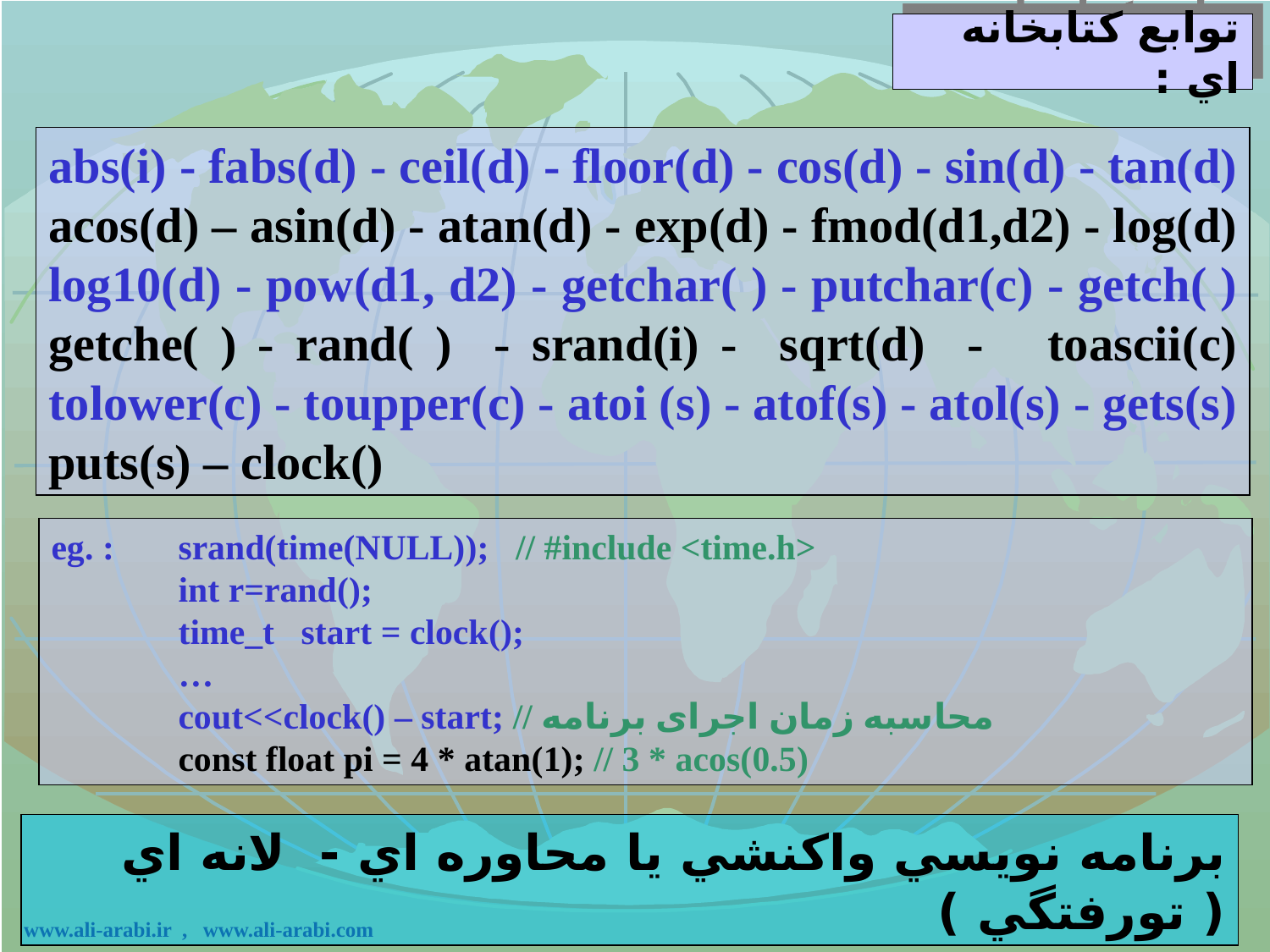

# توابع كتابخانه اي :
abs(i) - fabs(d) - ceil(d) - floor(d) - cos(d) - sin(d) - tan(d) acos(d) – asin(d) - atan(d) - exp(d) - fmod(d1,d2) - log(d) log10(d) - pow(d1, d2) - getchar( ) - putchar(c) - getch( ) getche( ) - rand( )  - srand(i) -  sqrt(d)  -   toascii(c) tolower(c) - toupper(c) - atoi (s) - atof(s) - atol(s) - gets(s) puts(s) – clock()
eg. : 	srand(time(NULL));   // #include <time.h>
	int r=rand();
	time_t   start = clock();
	…
	cout<<clock() – start; // محاسبه زمان اجرای برنامه
	const float pi = 4 * atan(1); // 3 * acos(0.5)
برنامه نويسي واكنشي يا محاوره اي -  لانه اي ( تورفتگي )